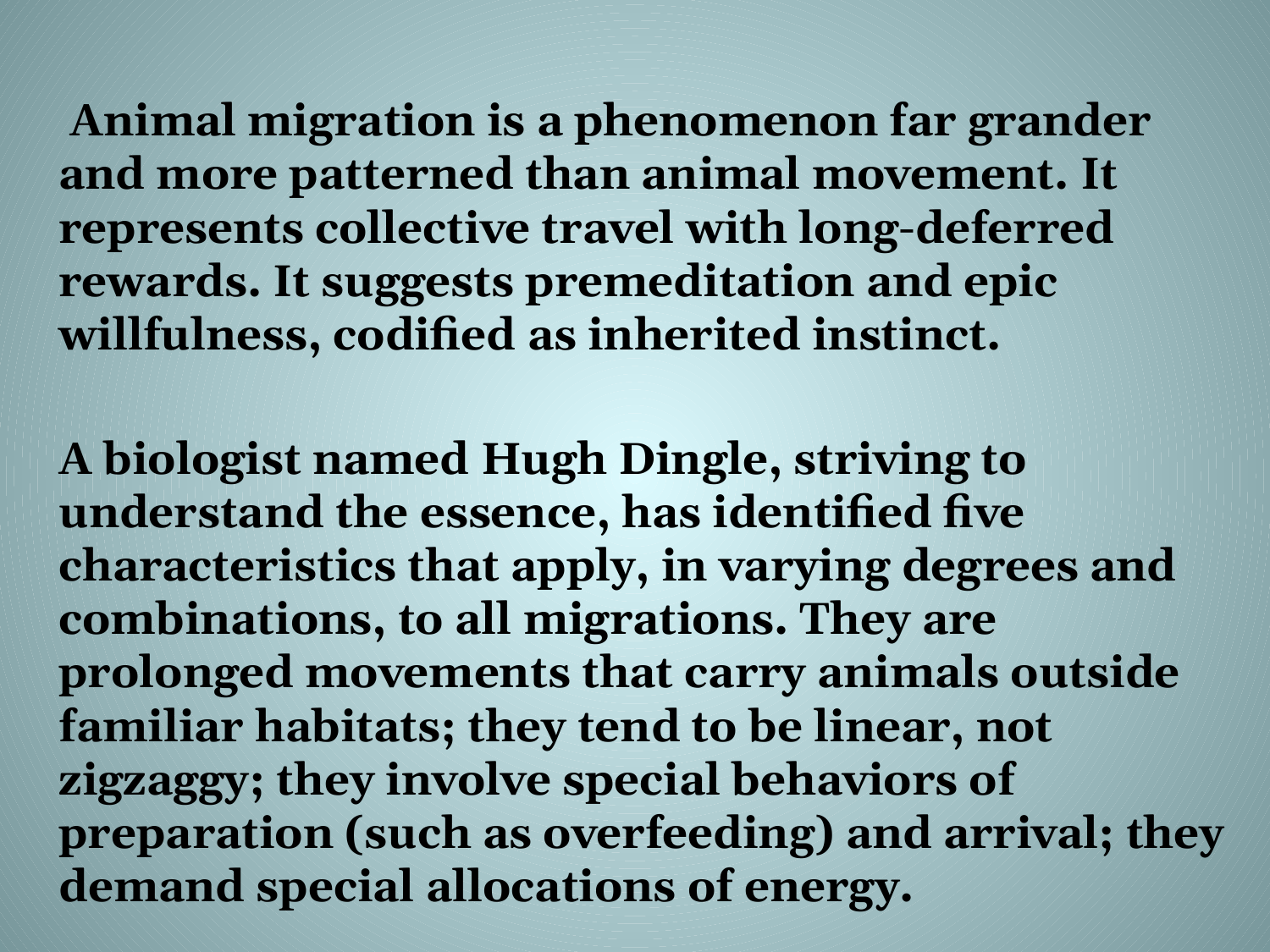

Animal migration is a phenomenon far grander and more patterned than animal movement. It represents collective travel with long-deferred rewards. It suggests premeditation and epic willfulness, codified as inherited instinct.

		A biologist named Hugh Dingle, striving to understand the essence, has identified five characteristics that apply, in varying degrees and combinations, to all migrations. They are prolonged movements that carry animals outside familiar habitats; they tend to be linear, not zigzaggy; they involve special behaviors of preparation (such as overfeeding) and arrival; they demand special allocations of energy.